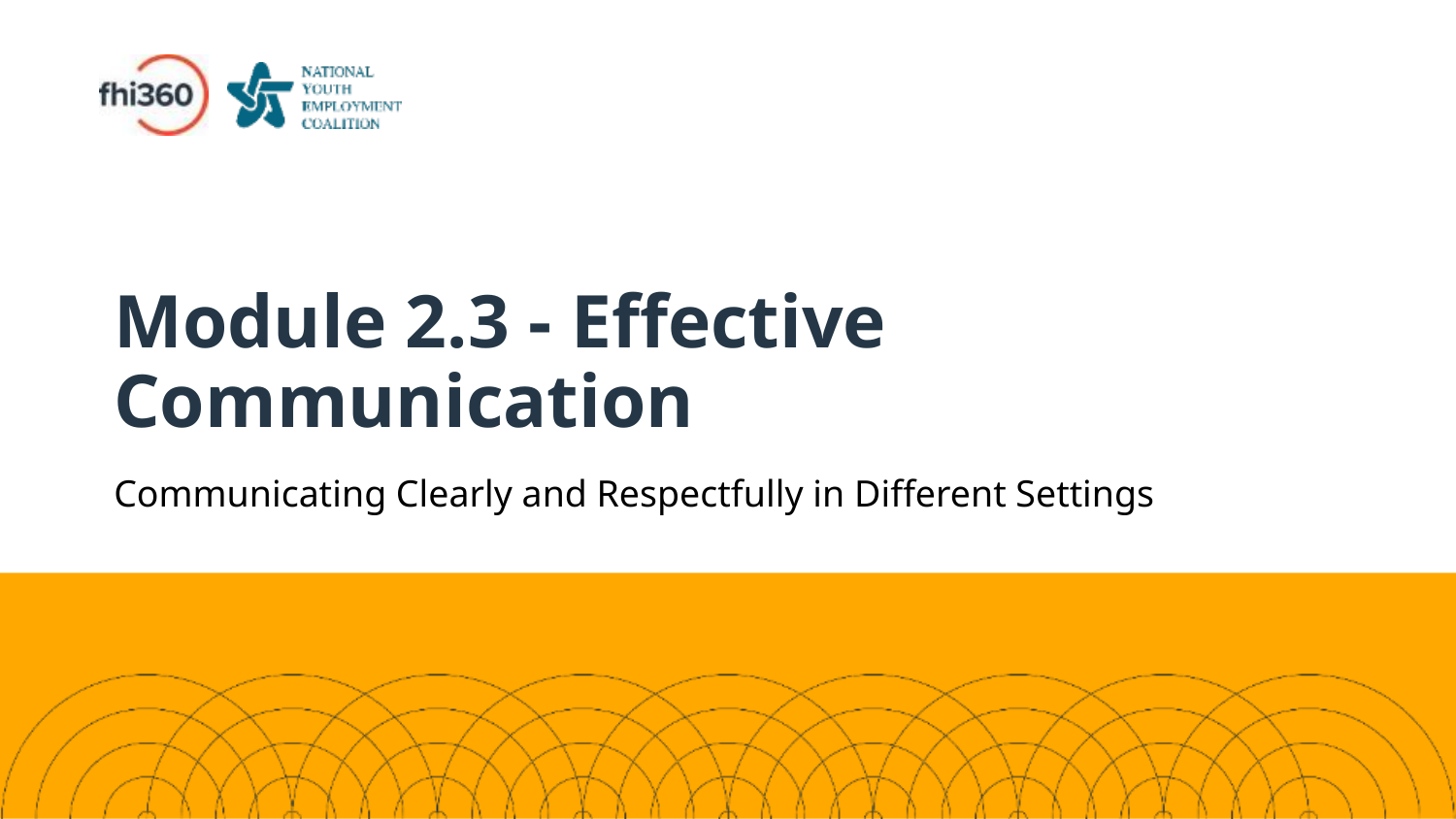

# Module 2.3 - Effective Communication
Communicating Clearly and Respectfully in Different Settings